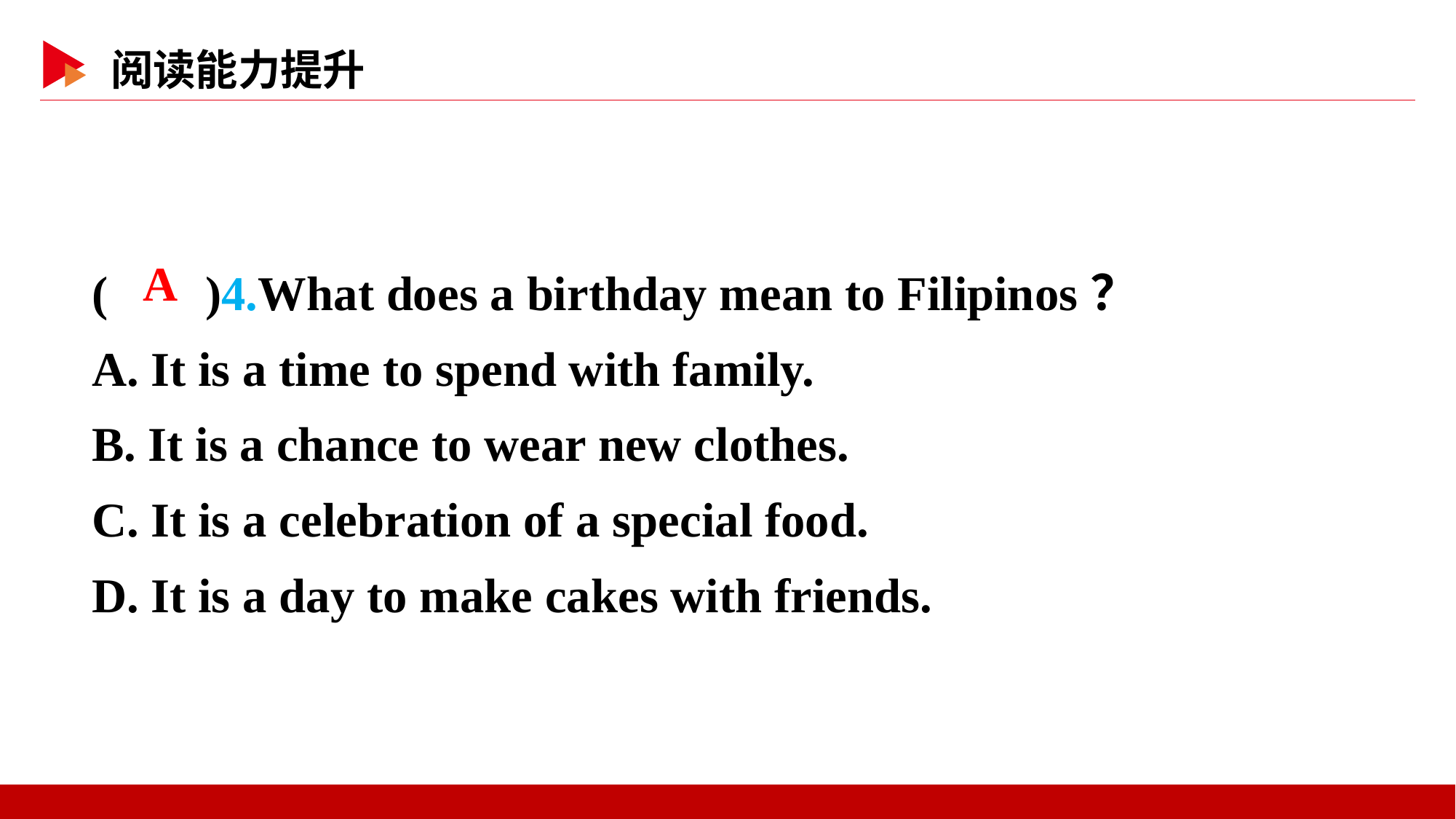

(        )4.What does a birthday mean to Filipinos？
A. It is a time to spend with family.
B. It is a chance to wear new clothes.
C. It is a celebration of a special food.
D. It is a day to make cakes with friends.
   A